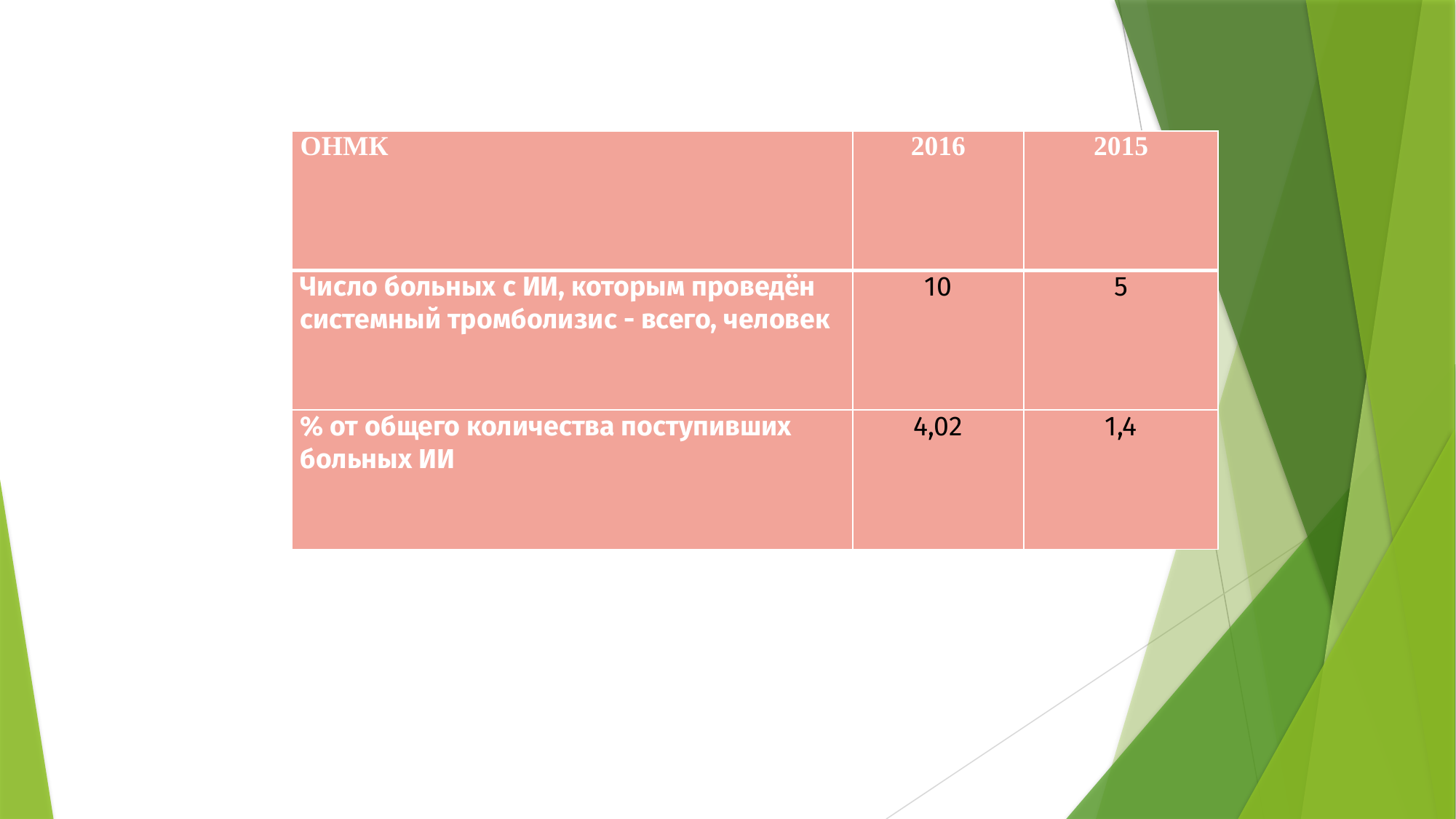

| ОНМК | 2016 | 2015 |
| --- | --- | --- |
| Число больных с ИИ, которым проведён системный тромболизис - всего, человек | 10 | 5 |
| % от общего количества поступивших больных ИИ | 4,02 | 1,4 |